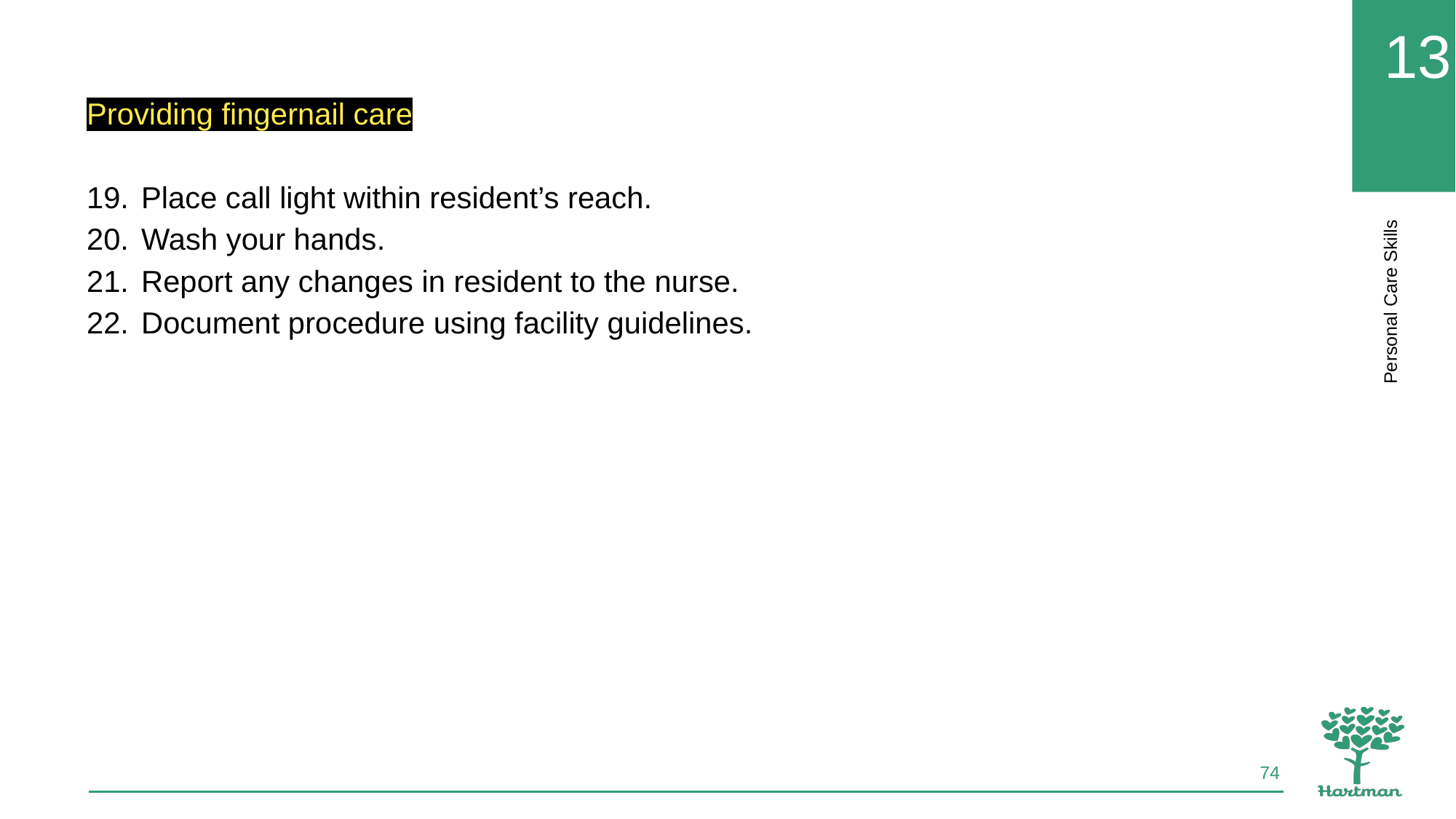

Providing fingernail care

Place call light within resident’s reach.
Wash your hands.
Report any changes in resident to the nurse.
Document procedure using facility guidelines.

74